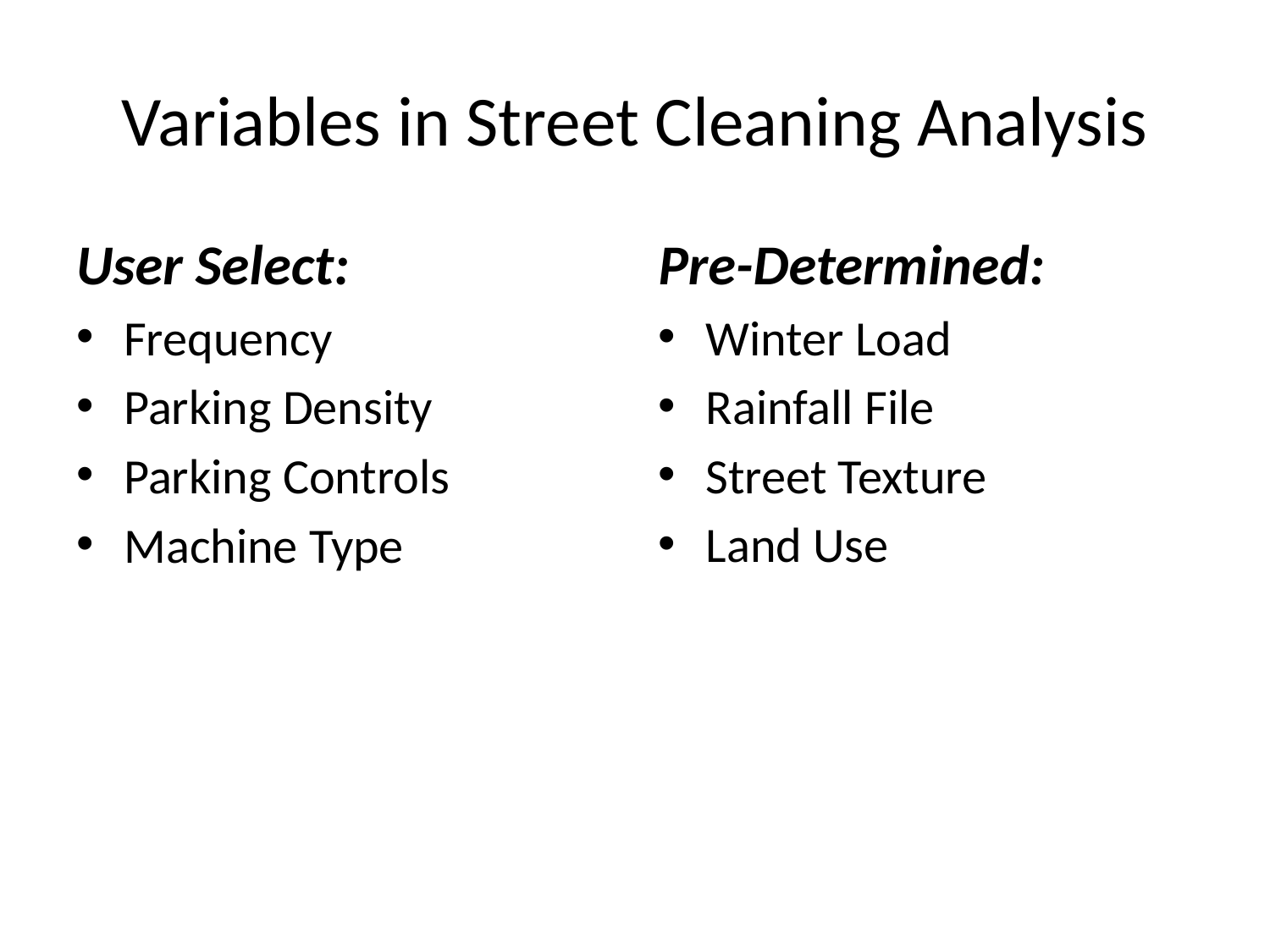

# Variables in Street Cleaning Analysis
User Select:
Frequency
Parking Density
Parking Controls
Machine Type
Pre-Determined:
Winter Load
Rainfall File
Street Texture
Land Use